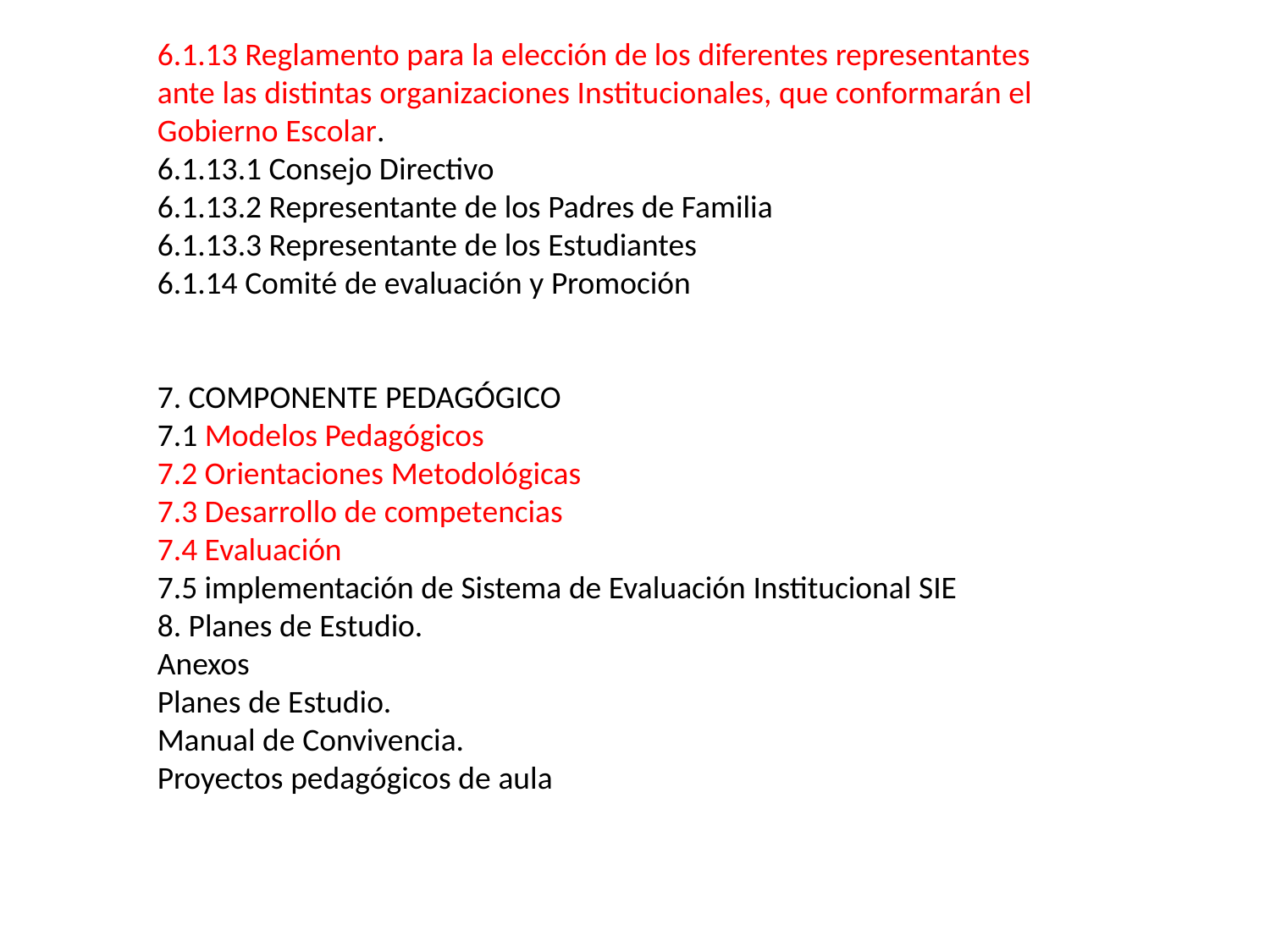

6.1.13 Reglamento para la elección de los diferentes representantes ante las distintas organizaciones Institucionales, que conformarán el Gobierno Escolar.
6.1.13.1 Consejo Directivo
6.1.13.2 Representante de los Padres de Familia
6.1.13.3 Representante de los Estudiantes
6.1.14 Comité de evaluación y Promoción

7. COMPONENTE PEDAGÓGICO
7.1 Modelos Pedagógicos
7.2 Orientaciones Metodológicas
7.3 Desarrollo de competencias
7.4 Evaluación
7.5 implementación de Sistema de Evaluación Institucional SIE
8. Planes de Estudio.
Anexos
Planes de Estudio.
Manual de Convivencia.
Proyectos pedagógicos de aula